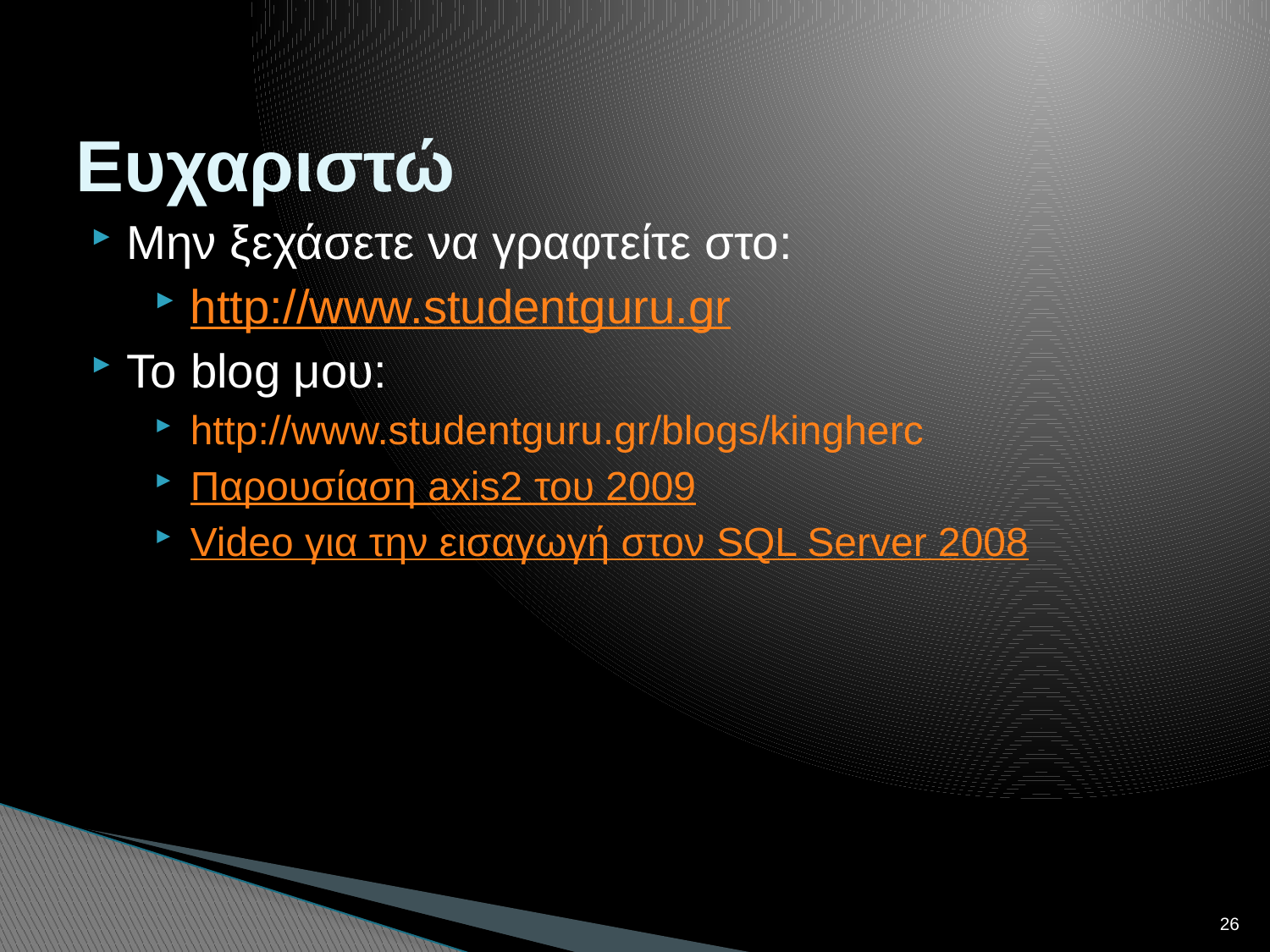

# Ευχαριστώ
Μην ξεχάσετε να γραφτείτε στο:
http://www.studentguru.gr
Το blog μου:
http://www.studentguru.gr/blogs/kingherc
Παρουσίαση axis2 του 2009
Video για την εισαγωγή στον SQL Server 2008

26